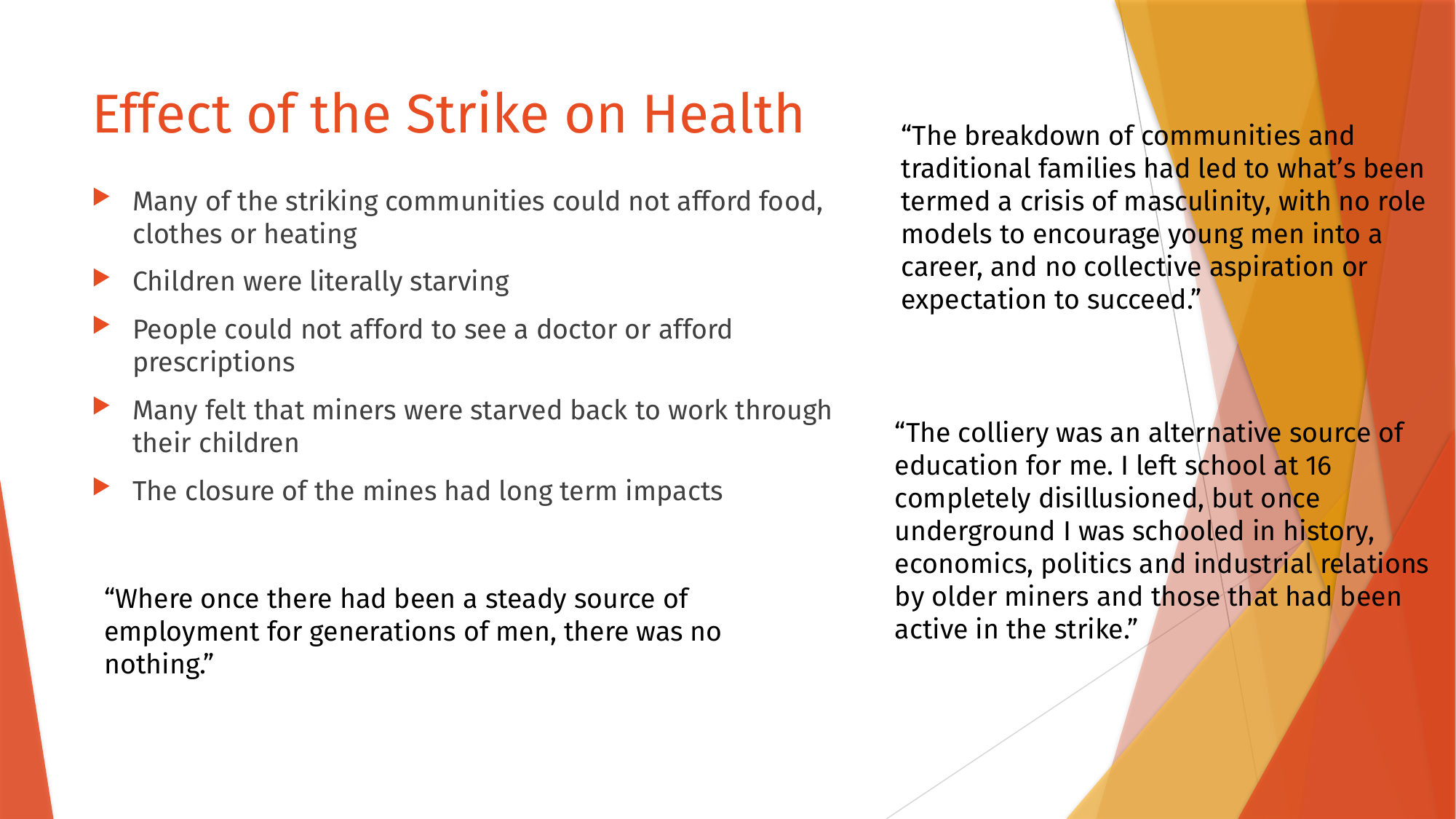

# Effect of the Strike on Health
“The breakdown of communities and traditional families had led to what’s been termed a crisis of masculinity, with no role models to encourage young men into a career, and no collective aspiration or expectation to succeed.”
Many of the striking communities could not afford food, clothes or heating
Children were literally starving
People could not afford to see a doctor or afford prescriptions
Many felt that miners were starved back to work through their children
The closure of the mines had long term impacts
“The colliery was an alternative source of education for me. I left school at 16 completely disillusioned, but once underground I was schooled in history, economics, politics and industrial relations by older miners and those that had been active in the strike.”
“Where once there had been a steady source of employment for generations of men, there was no nothing.”